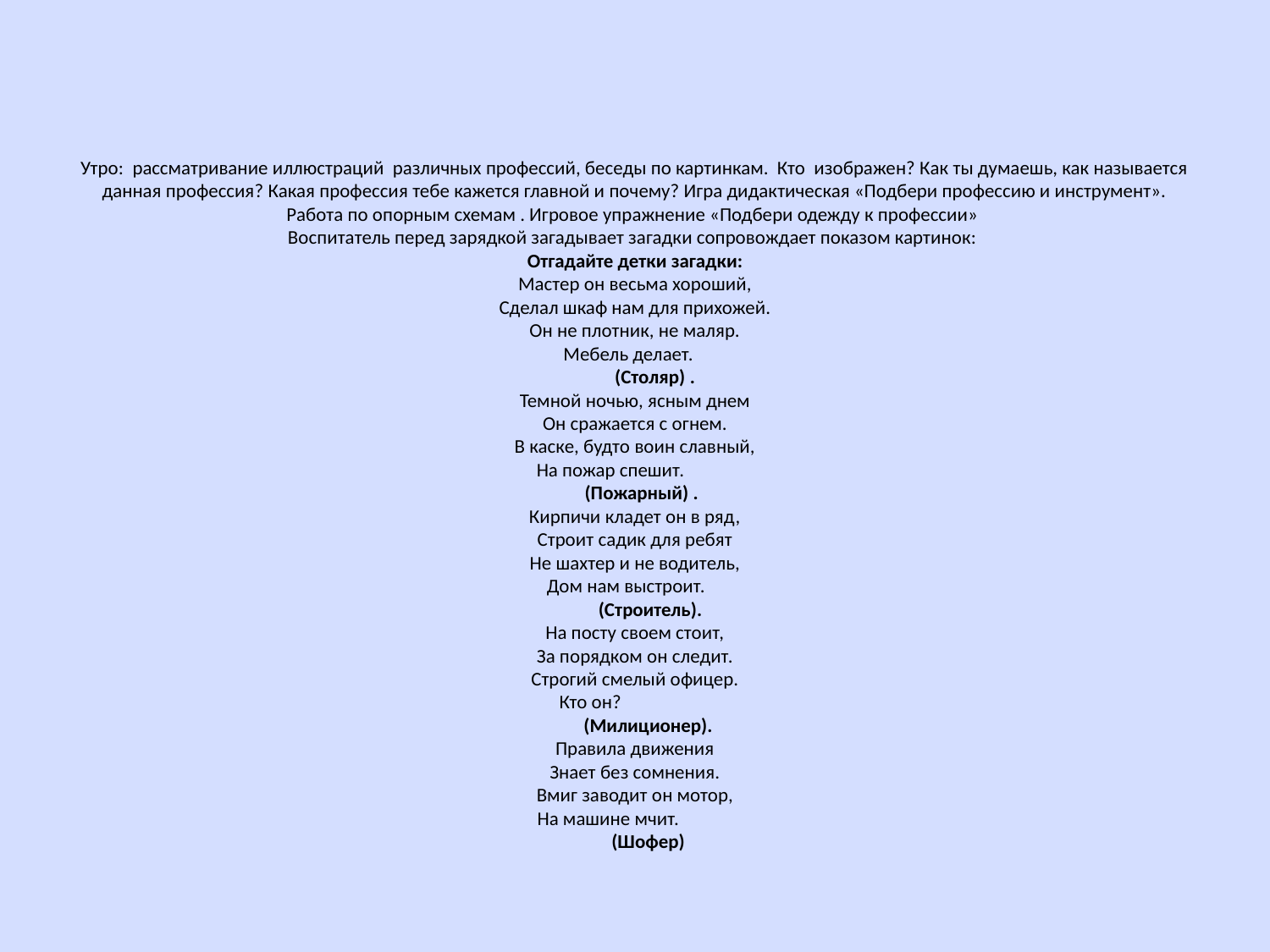

# Утро:  рассматривание иллюстраций  различных профессий, беседы по картинкам.  Кто  изображен? Как ты думаешь, как называется данная профессия? Какая профессия тебе кажется главной и почему? Игра дидактическая «Подбери профессию и инструмент». Работа по опорным схемам . Игровое упражнение «Подбери одежду к профессии» Воспитатель перед зарядкой загадывает загадки сопровождает показом картинок: Отгадайте детки загадки: Мастер он весьма хороший, Сделал шкаф нам для прихожей. Он не плотник, не маляр. Мебель делает.            (Столяр) . Темной ночью, ясным днем Он сражается с огнем. В каске, будто воин славный, На пожар спешит.              (Пожарный) . Кирпичи кладет он в ряд, Строит садик для ребят Не шахтер и не водитель, Дом нам выстроит.           (Строитель). На посту своем стоит, За порядком он следит. Строгий смелый офицер. Кто он?                           (Милиционер). Правила движения Знает без сомнения. Вмиг заводит он мотор, На машине мчит.             (Шофер)